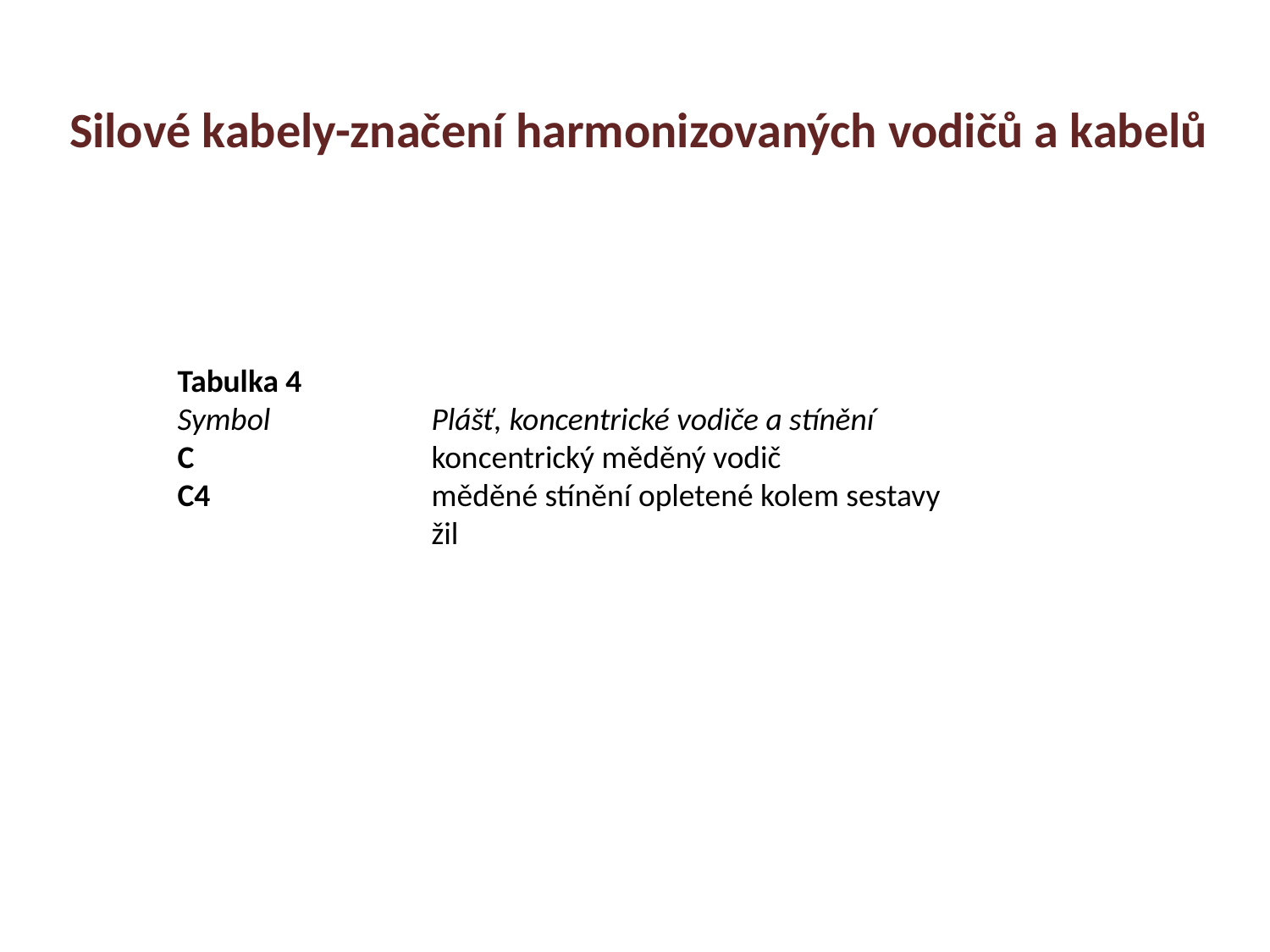

Silové kabely-značení harmonizovaných vodičů a kabelů

Tabulka 4
Symbol		Plášť, koncentrické vodiče a stínění
C		koncentrický měděný vodič
C4		měděné stínění opletené kolem sestavy 		žil